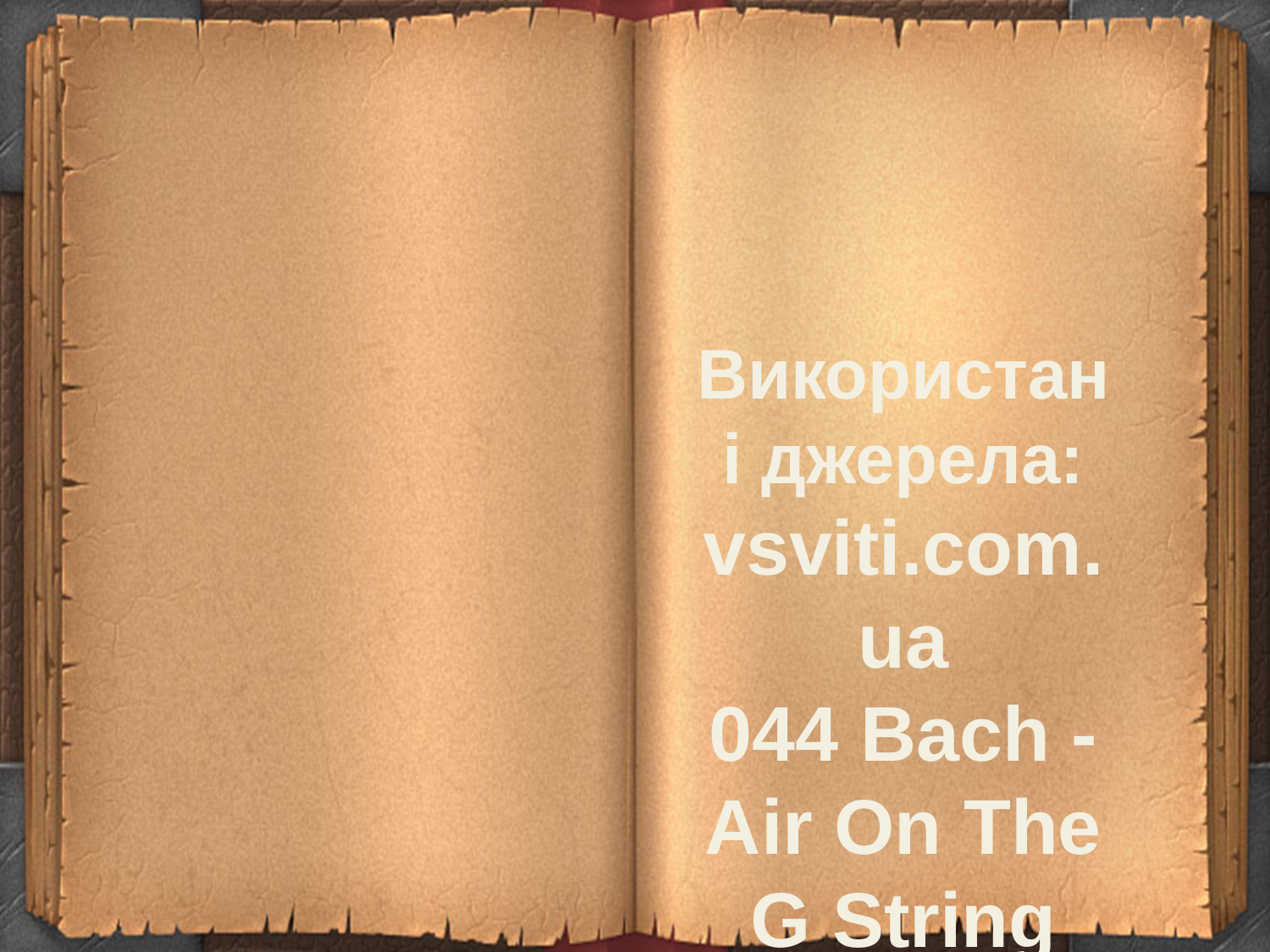

Використані джерела:
vsviti.com.ua
044 Bach - Air On The G String (Last)